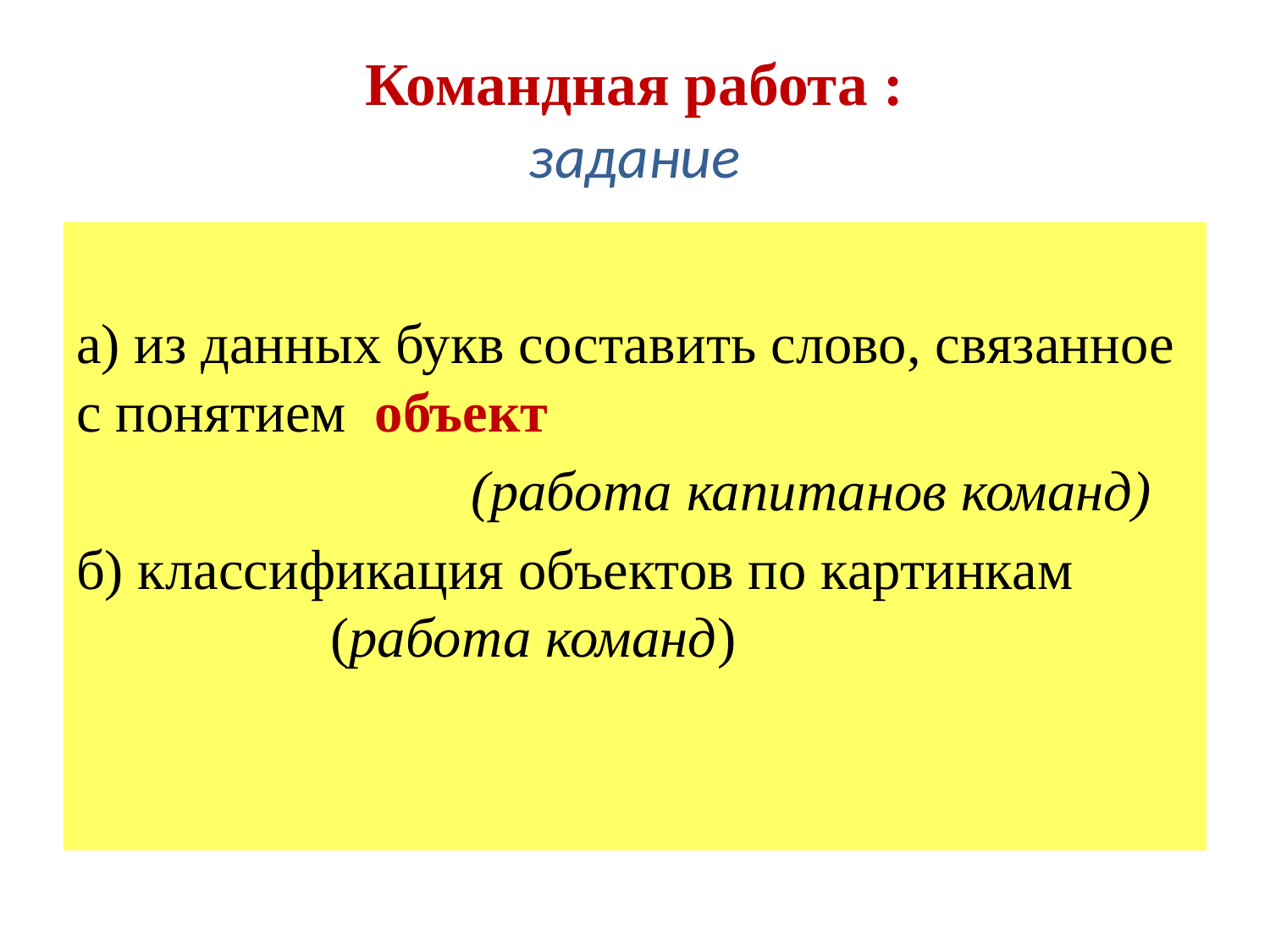

# Командная работа : задание

а) из данных букв составить слово, связанное с понятием  объект
			 (работа капитанов команд)
б) классификация объектов по картинкам 			(работа команд)